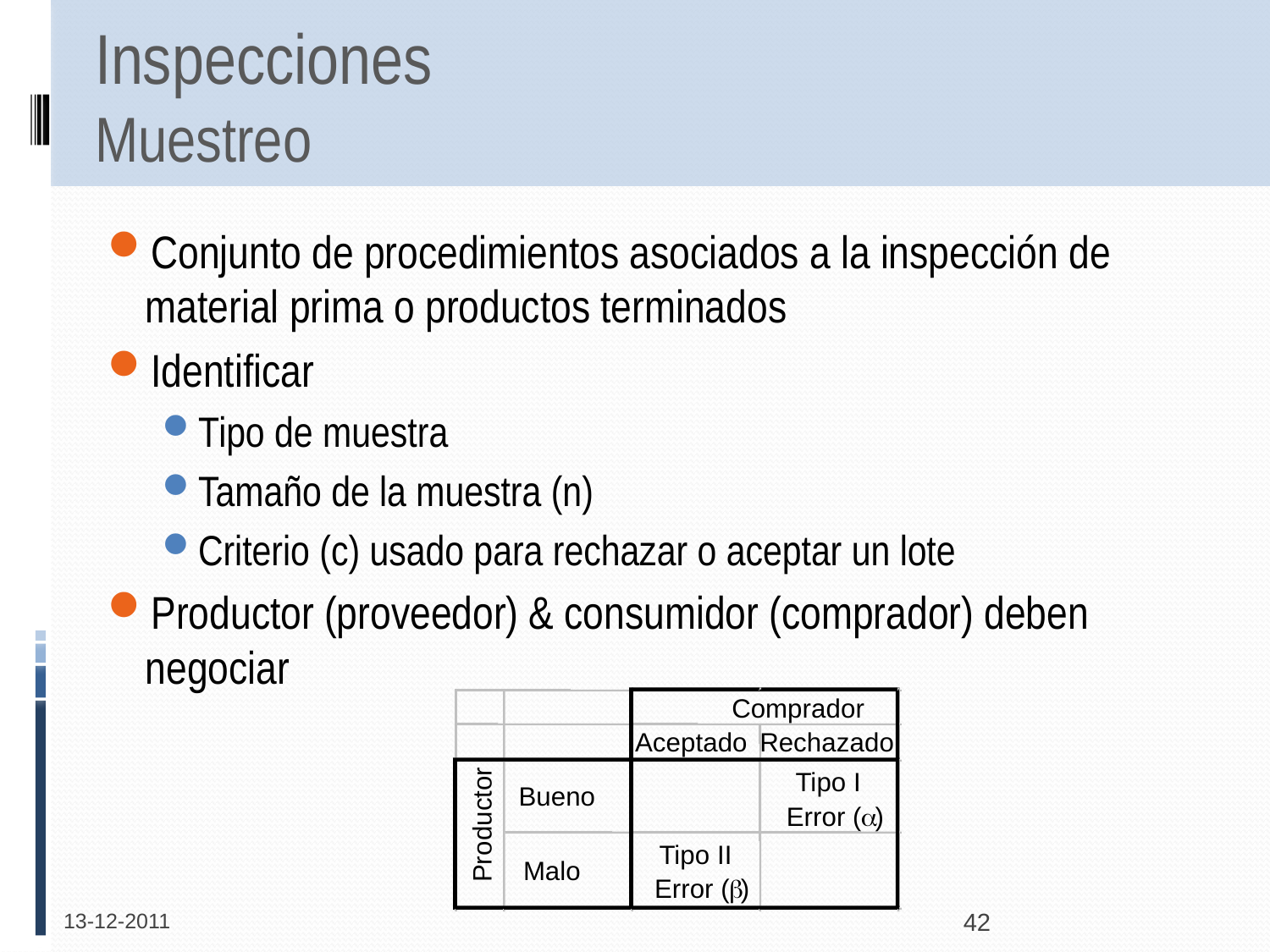

# Inspecciones Muestreo
Conjunto de procedimientos asociados a la inspección de material prima o productos terminados
Identificar
Tipo de muestra
Tamaño de la muestra (n)
Criterio (c) usado para rechazar o aceptar un lote
Productor (proveedor) & consumidor (comprador) deben negociar

Comprador

Aceptado
Rechazado

Tipo I
 Bueno
Error (
α
)
Productor

Tipo II
Malo
Error (
β
)

13-12-2011
42